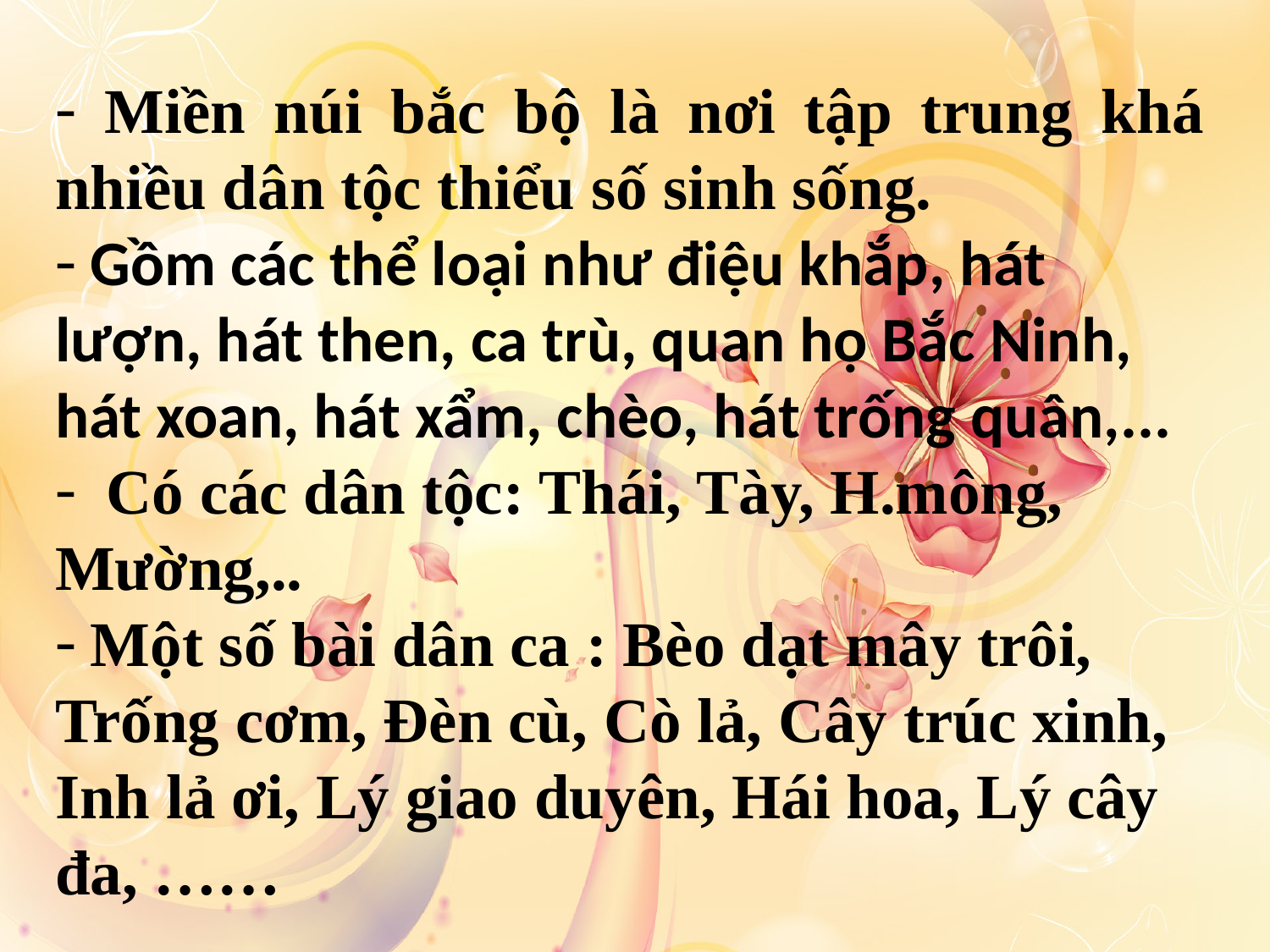

Miền núi bắc bộ là nơi tập trung khá nhiều dân tộc thiểu số sinh sống.
 Gồm các thể loại như điệu khắp, hát lượn, hát then, ca trù, quan họ Bắc Ninh, hát xoan, hát xẩm, chèo, hát trống quân,...
  Có các dân tộc: Thái, Tày, H.mông, Mường,..
 Một số bài dân ca : Bèo dạt mây trôi, Trống cơm, Đèn cù, Cò lả, Cây trúc xinh, Inh lả ơi, Lý giao duyên, Hái hoa, Lý cây đa, ……